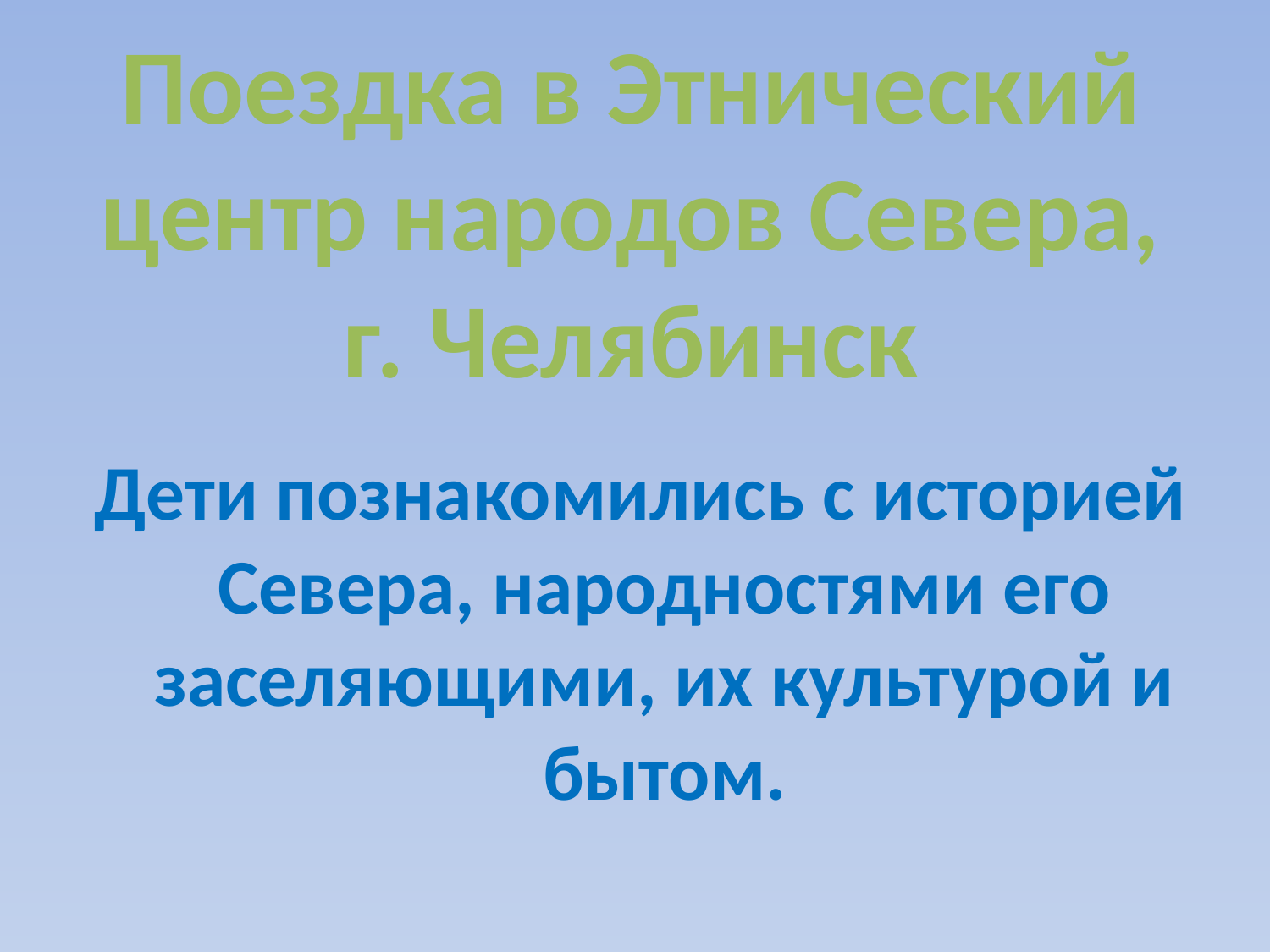

# Поездка в Этнический центр народов Севера, г. Челябинск
Дети познакомились с историей Севера, народностями его заселяющими, их культурой и бытом.